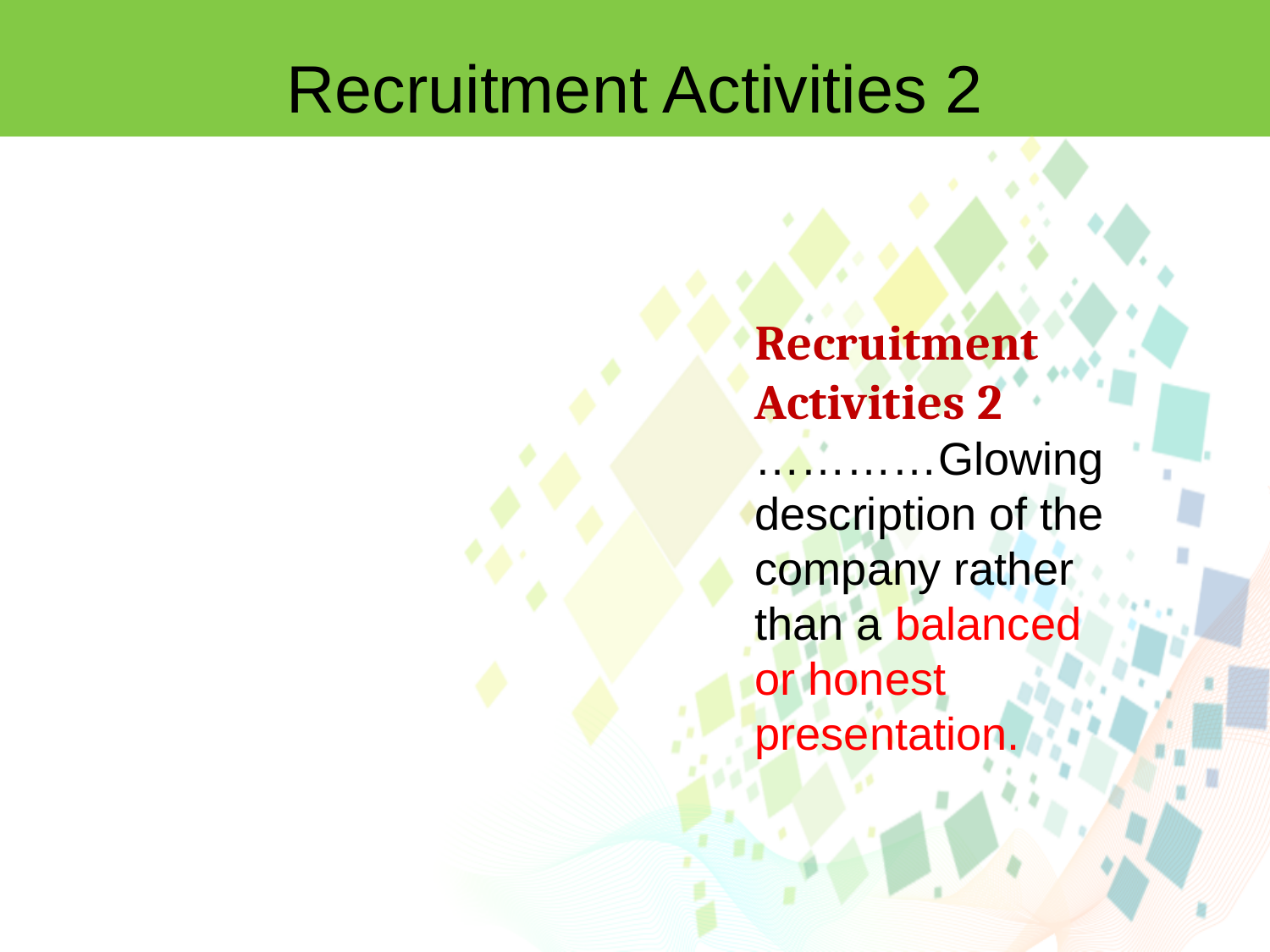

Recruitment Activities 2

Recruitment Activities 2
…………Glowing description of the company rather than a balanced or honest presentation.